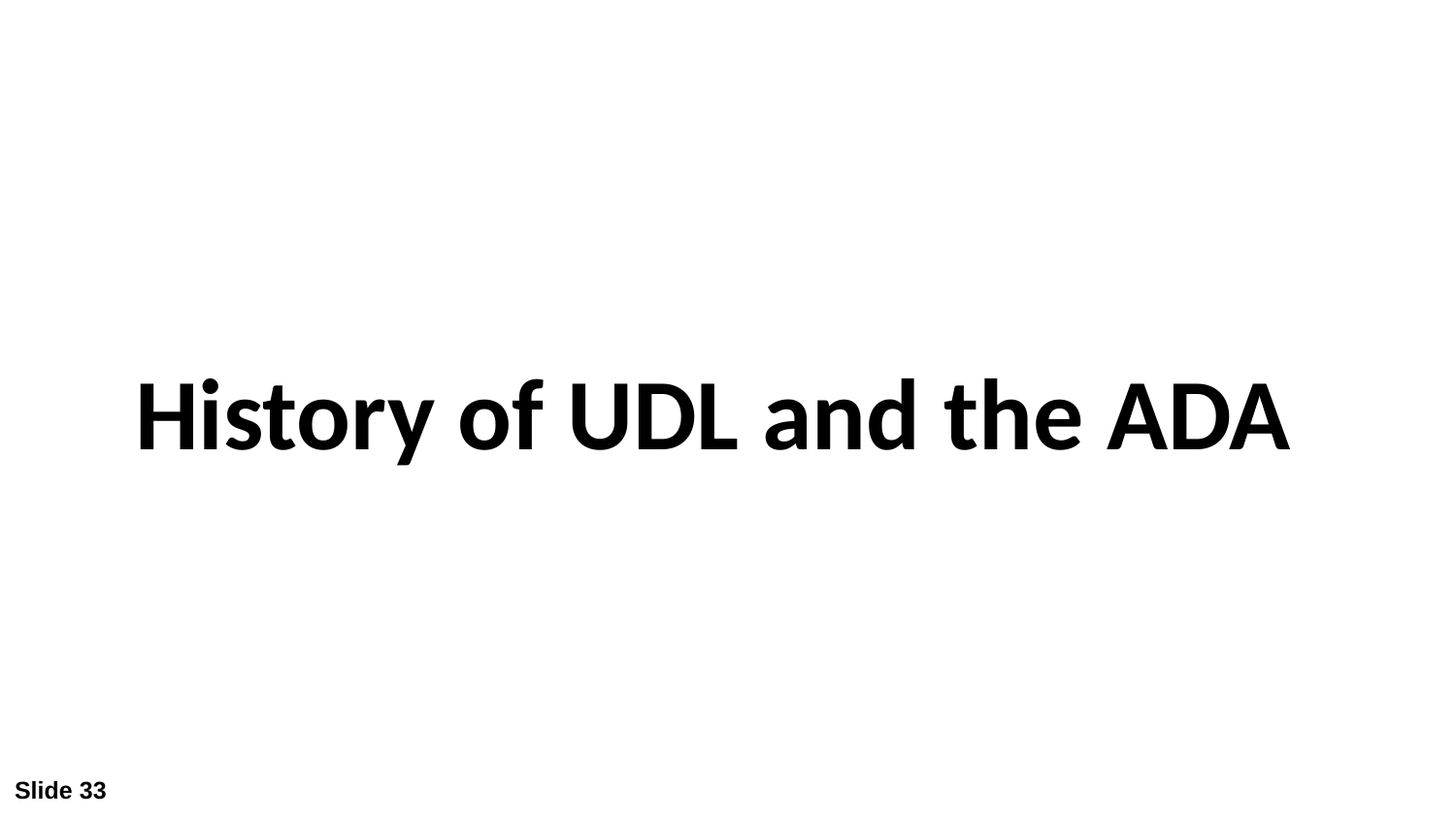

# History of UDL and the ADA
Slide 33